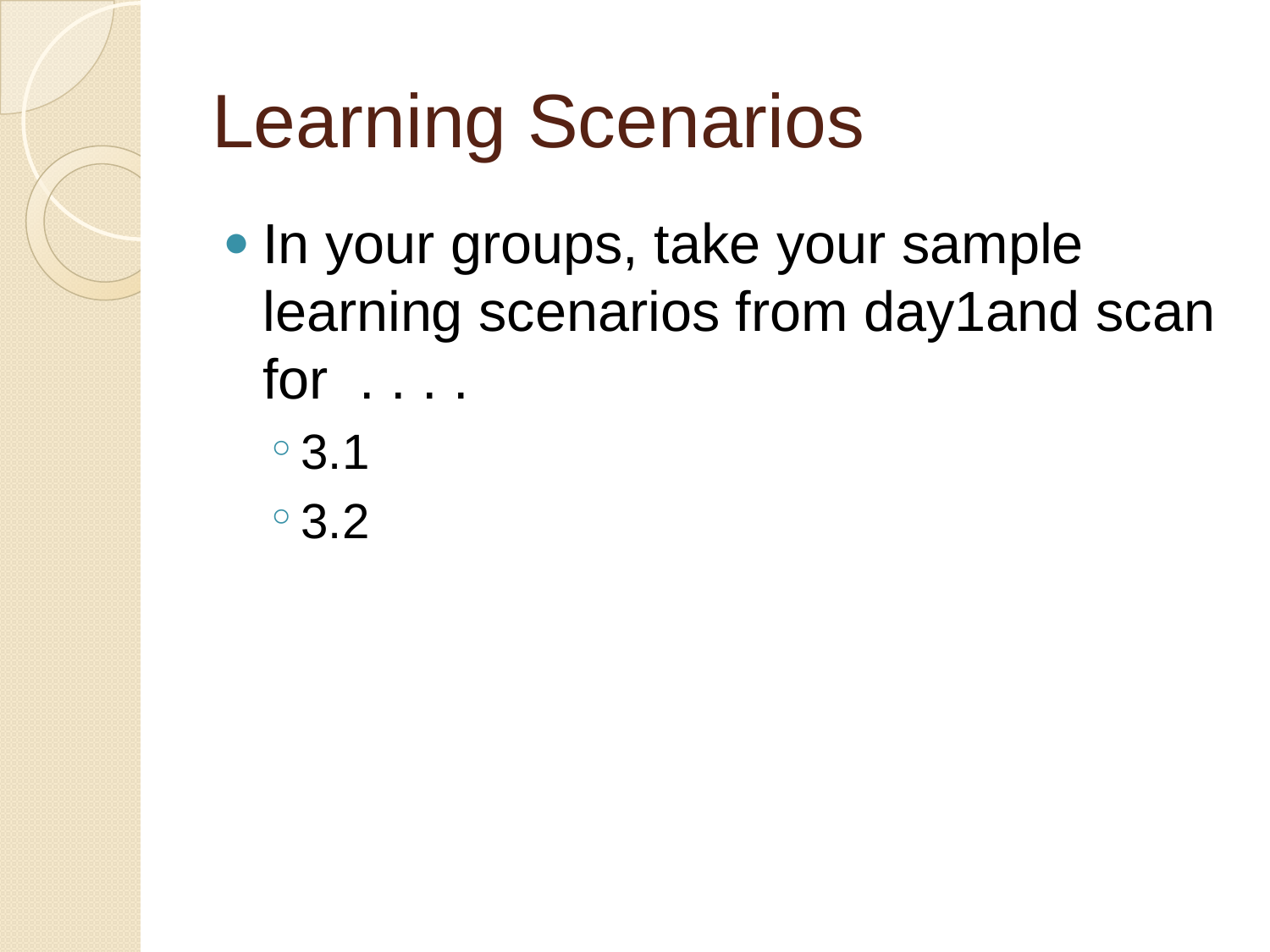

# Learning Scenarios
In your groups, take your sample learning scenarios from day1and scan for  . . . .
3.1
3.2